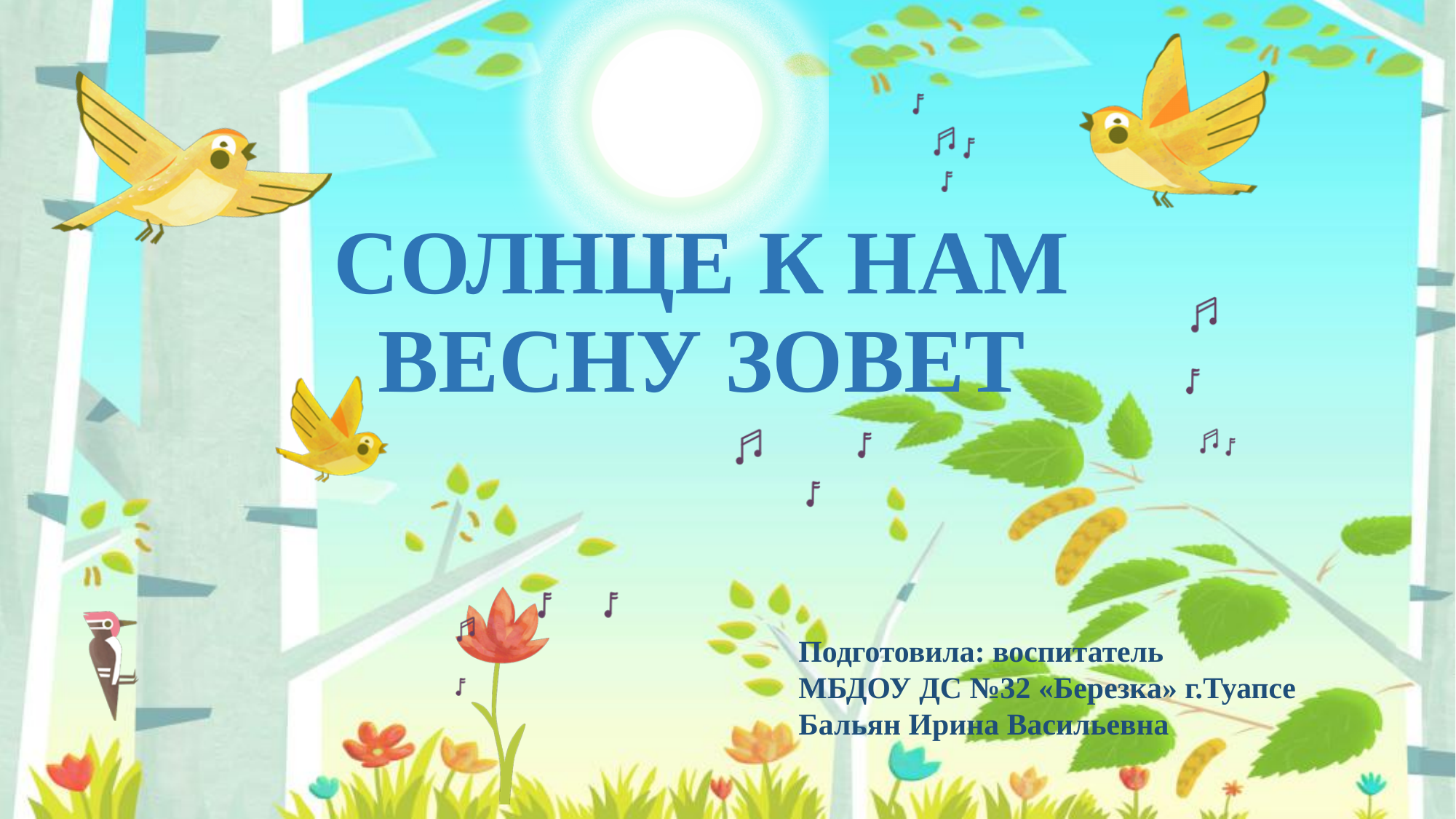

# СОЛНЦЕ К НАМ ВЕСНУ ЗОВЕТ
Подготовила: воспитатель
МБДОУ ДС №32 «Березка» г.Туапсе
Бальян Ирина Васильевна